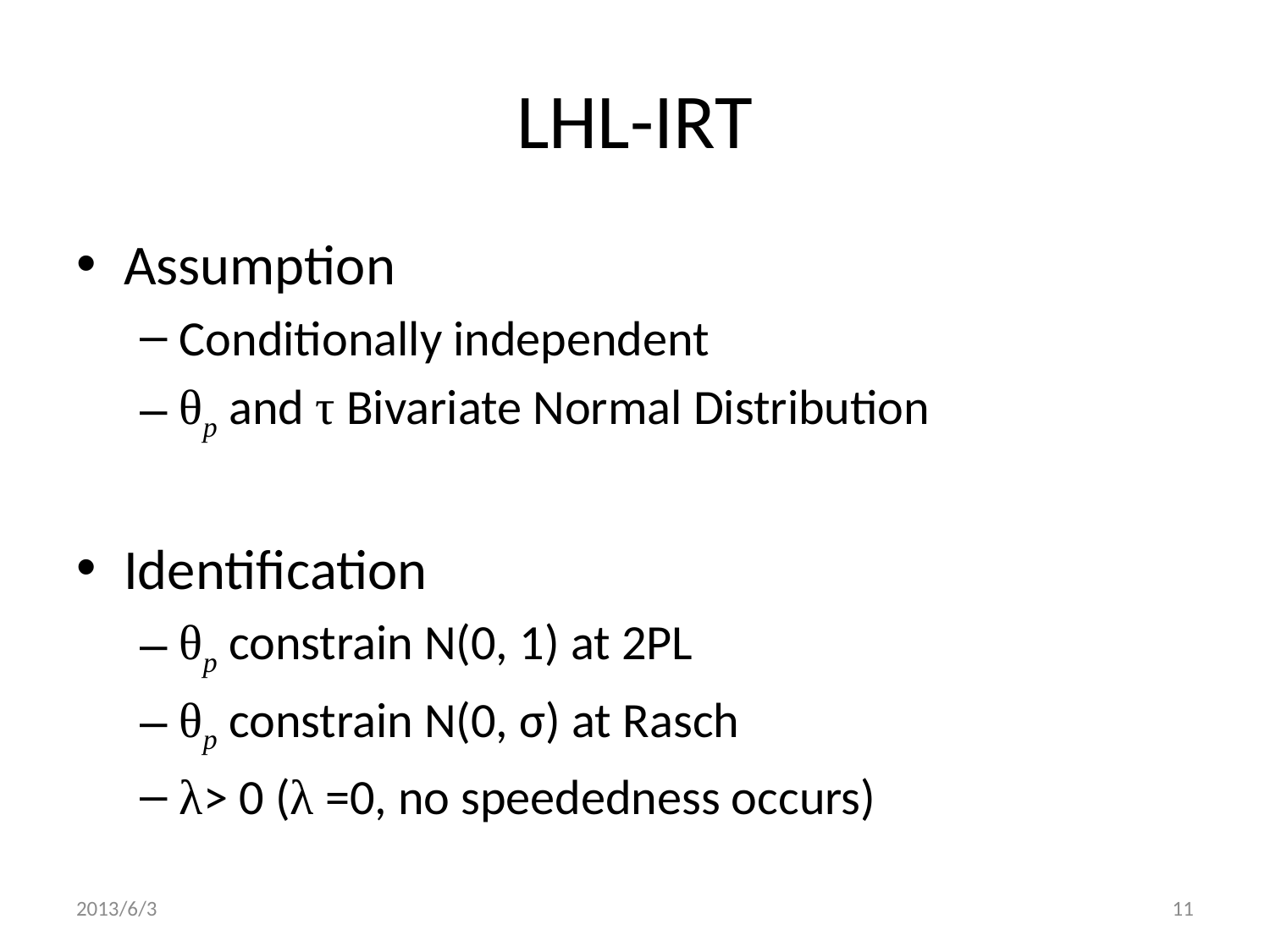

# LHL-IRT
Assumption
Conditionally independent
θp and τ Bivariate Normal Distribution

Identification
θp constrain N(0, 1) at 2PL
θp constrain N(0, σ) at Rasch
λ> 0 (λ =0, no speededness occurs)
2013/6/3
11